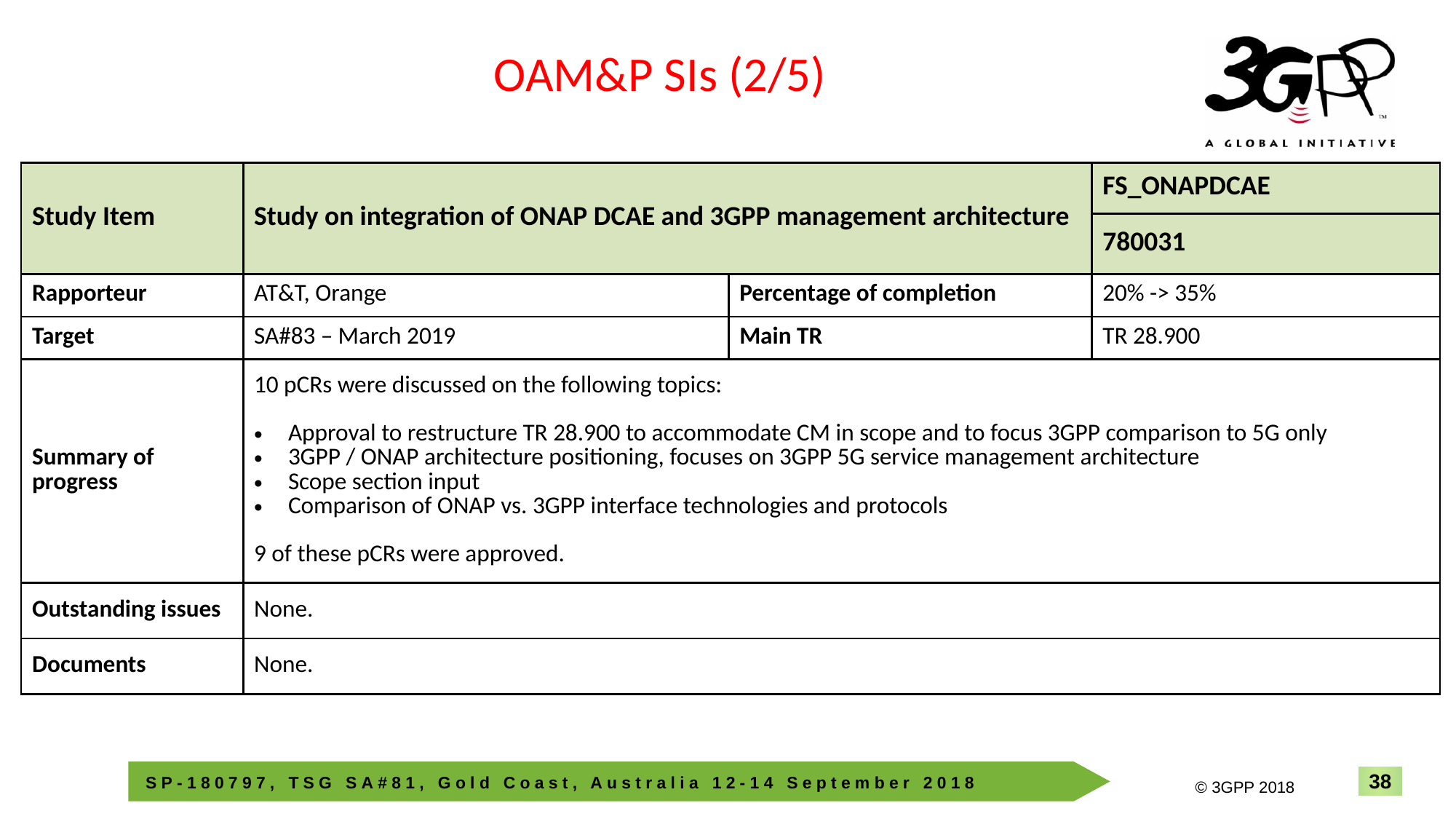

OAM&P SIs (2/5)
| Study Item | Study on integration of ONAP DCAE and 3GPP management architecture |  | FS\_ONAPDCAE |
| --- | --- | --- | --- |
|  |  |  | 780031 |
| Rapporteur | AT&T, Orange | Percentage of completion | 20% -> 35% |
| Target | SA#83 – March 2019 | Main TR | TR 28.900 |
| Summary of progress | 10 pCRs were discussed on the following topics: Approval to restructure TR 28.900 to accommodate CM in scope and to focus 3GPP comparison to 5G only 3GPP / ONAP architecture positioning, focuses on 3GPP 5G service management architecture Scope section input Comparison of ONAP vs. 3GPP interface technologies and protocols 9 of these pCRs were approved. |  |  |
| Outstanding issues | None. |  |  |
| Documents | None. |  |  |